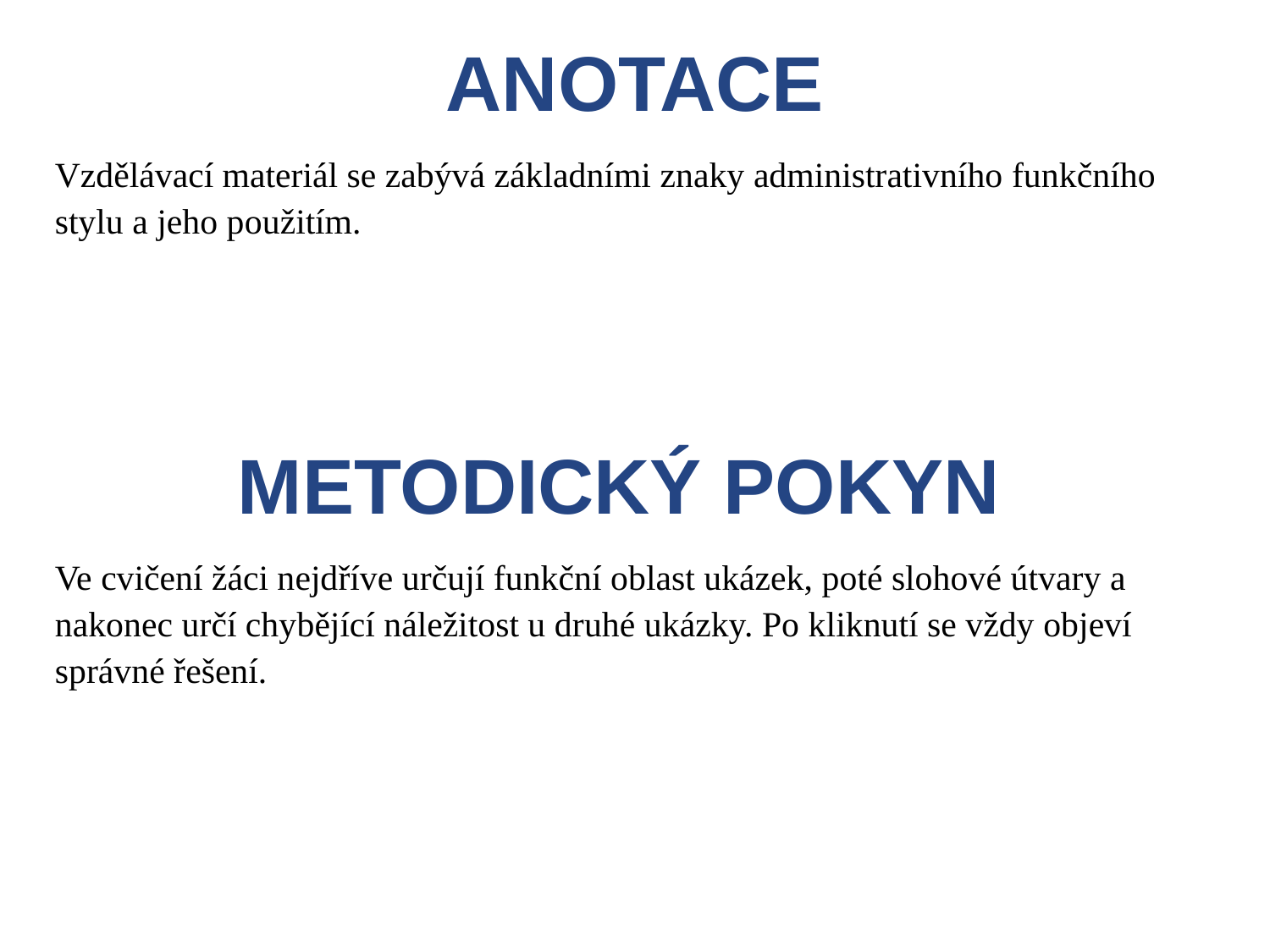

ANOTACE
Vzdělávací materiál se zabývá základními znaky administrativního funkčního stylu a jeho použitím.
METODICKÝ POKYN
Ve cvičení žáci nejdříve určují funkční oblast ukázek, poté slohové útvary a nakonec určí chybějící náležitost u druhé ukázky. Po kliknutí se vždy objeví správné řešení.